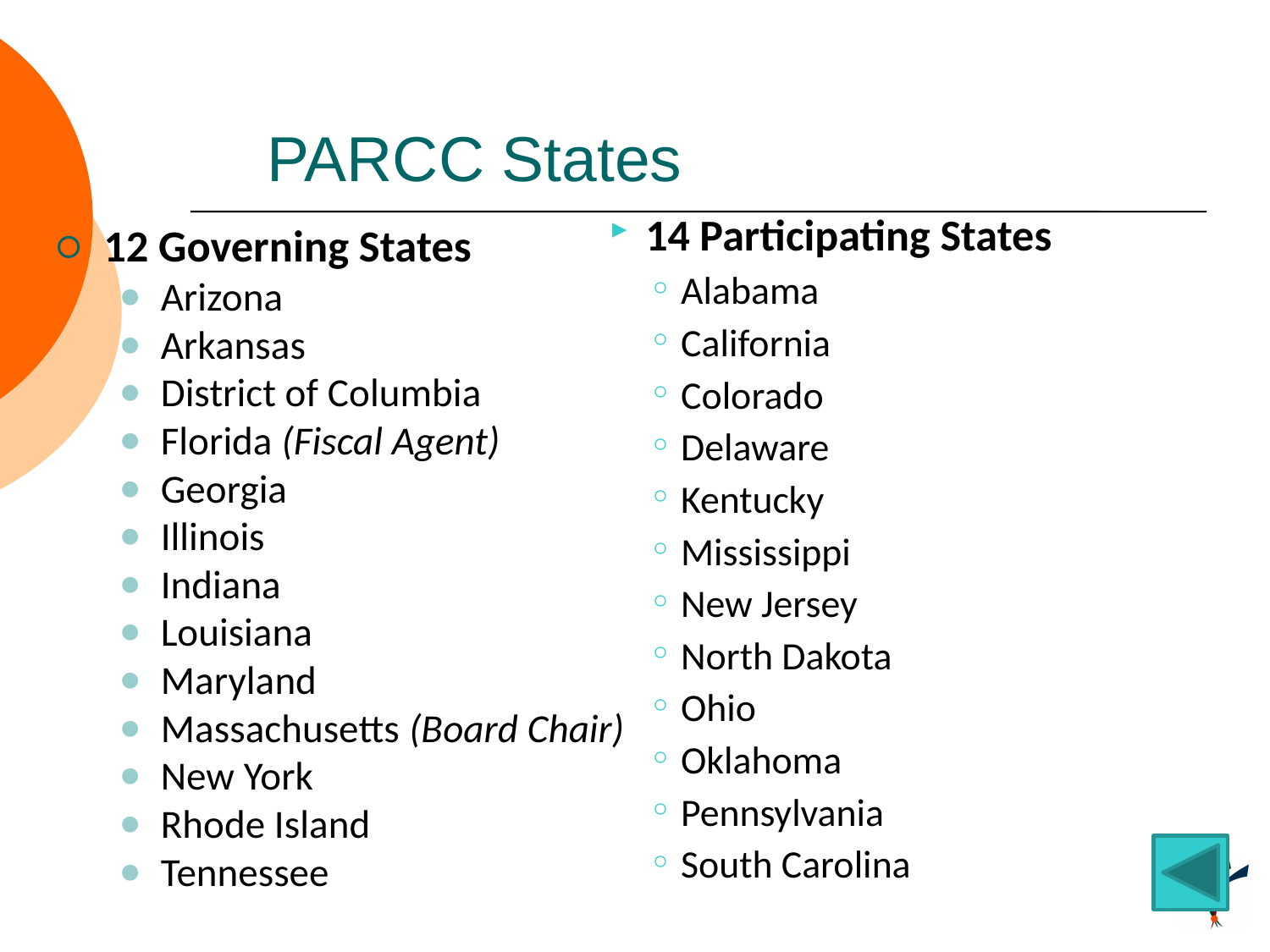

PARCC States
14 Participating States
Alabama
California
Colorado
Delaware
Kentucky
Mississippi
New Jersey
North Dakota
Ohio
Oklahoma
Pennsylvania
South Carolina

12 Governing States
Arizona
Arkansas
District of Columbia
Florida (Fiscal Agent)
Georgia
Illinois
Indiana
Louisiana
Maryland
Massachusetts (Board Chair)
New York
Rhode Island
Tennessee